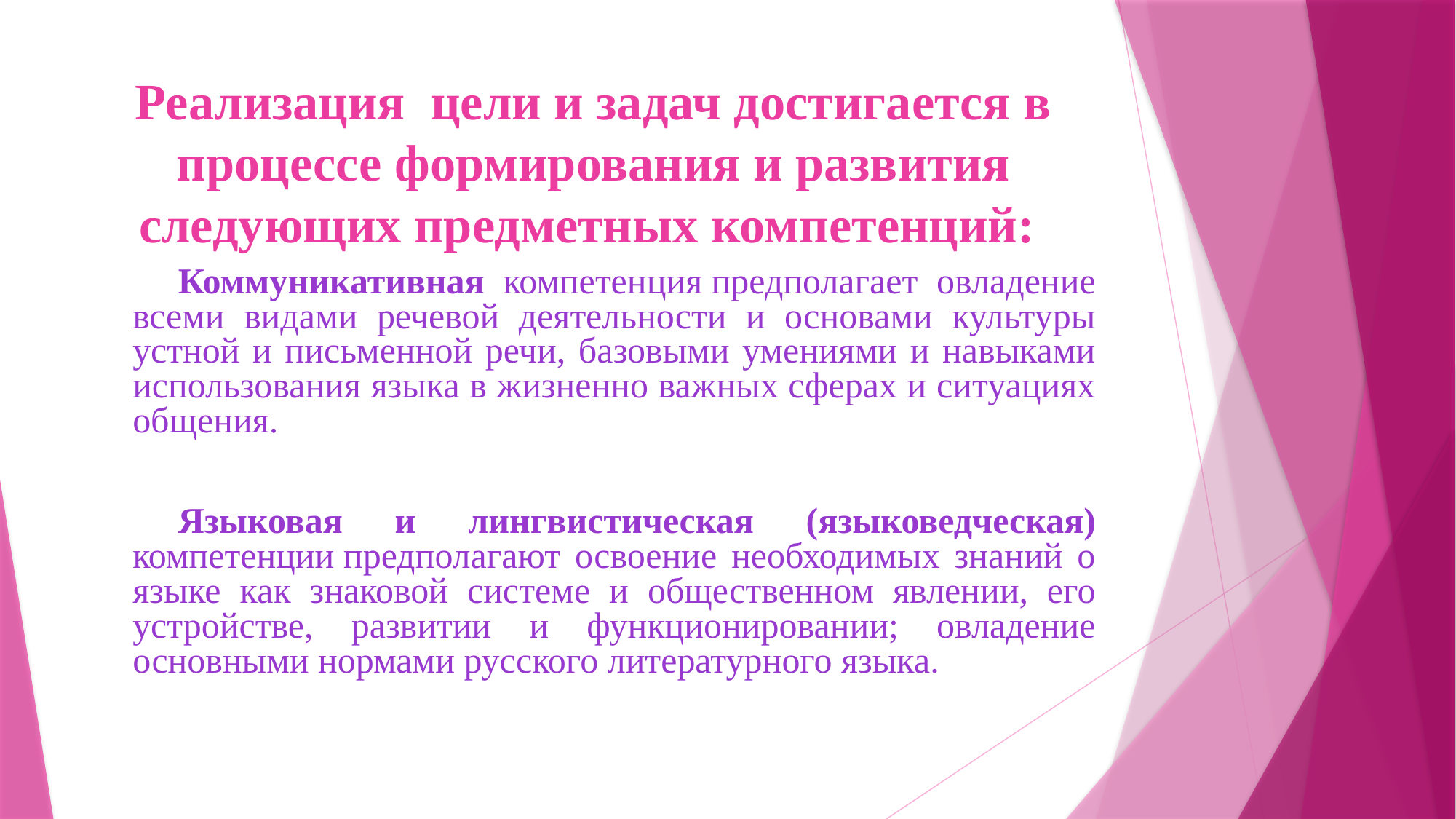

# Реализация  цели и задач достигается в процессе формирования и развития следующих предметных компетенций:
Коммуникативная компетенция предполагает овладение всеми видами речевой деятельности и основами культуры устной и письменной речи, базовыми умениями и навыками использования языка в жизненно важных сферах и ситуациях общения.

Языковая и лингвистическая (языковедческая) компетенции предполагают освоение необходимых знаний о языке как знаковой системе и общественном явлении, его устройстве, развитии и функционировании; овладение основными нормами русского литературного языка.